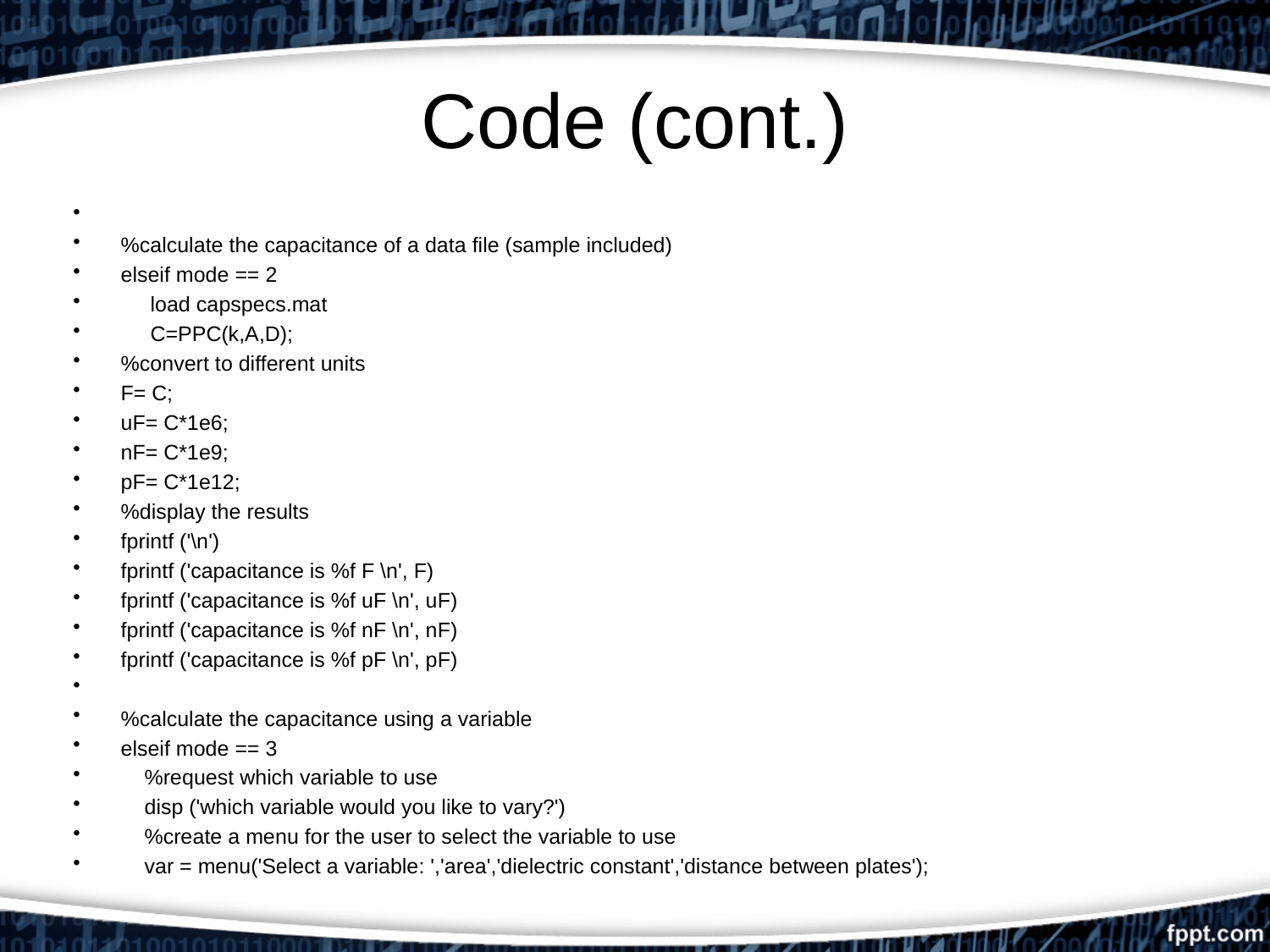

# Code (cont.)

%calculate the capacitance of a data file (sample included)
elseif mode == 2
     load capspecs.mat
     C=PPC(k,A,D);
%convert to different units
F= C;
uF= C*1e6;
nF= C*1e9;
pF= C*1e12;
%display the results
fprintf ('\n')
fprintf ('capacitance is %f F \n', F)
fprintf ('capacitance is %f uF \n', uF)
fprintf ('capacitance is %f nF \n', nF)
fprintf ('capacitance is %f pF \n', pF)

%calculate the capacitance using a variable
elseif mode == 3
    %request which variable to use
    disp ('which variable would you like to vary?')
    %create a menu for the user to select the variable to use
    var = menu('Select a variable: ','area','dielectric constant','distance between plates');